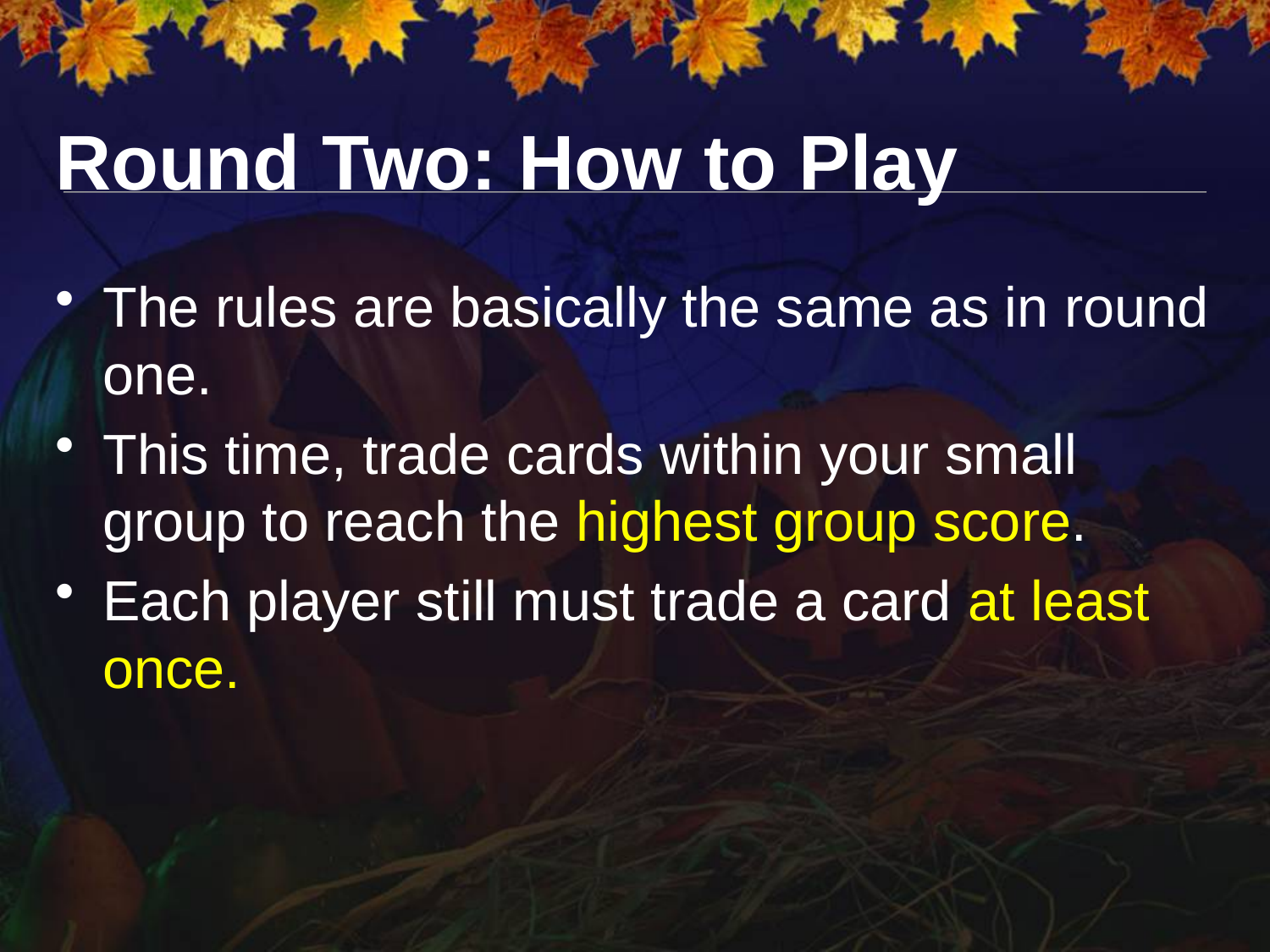

# Round Two: How to Play

The rules are basically the same as in round one.
This time, trade cards within your small group to reach the highest group score.
Each player still must trade a card at least once.